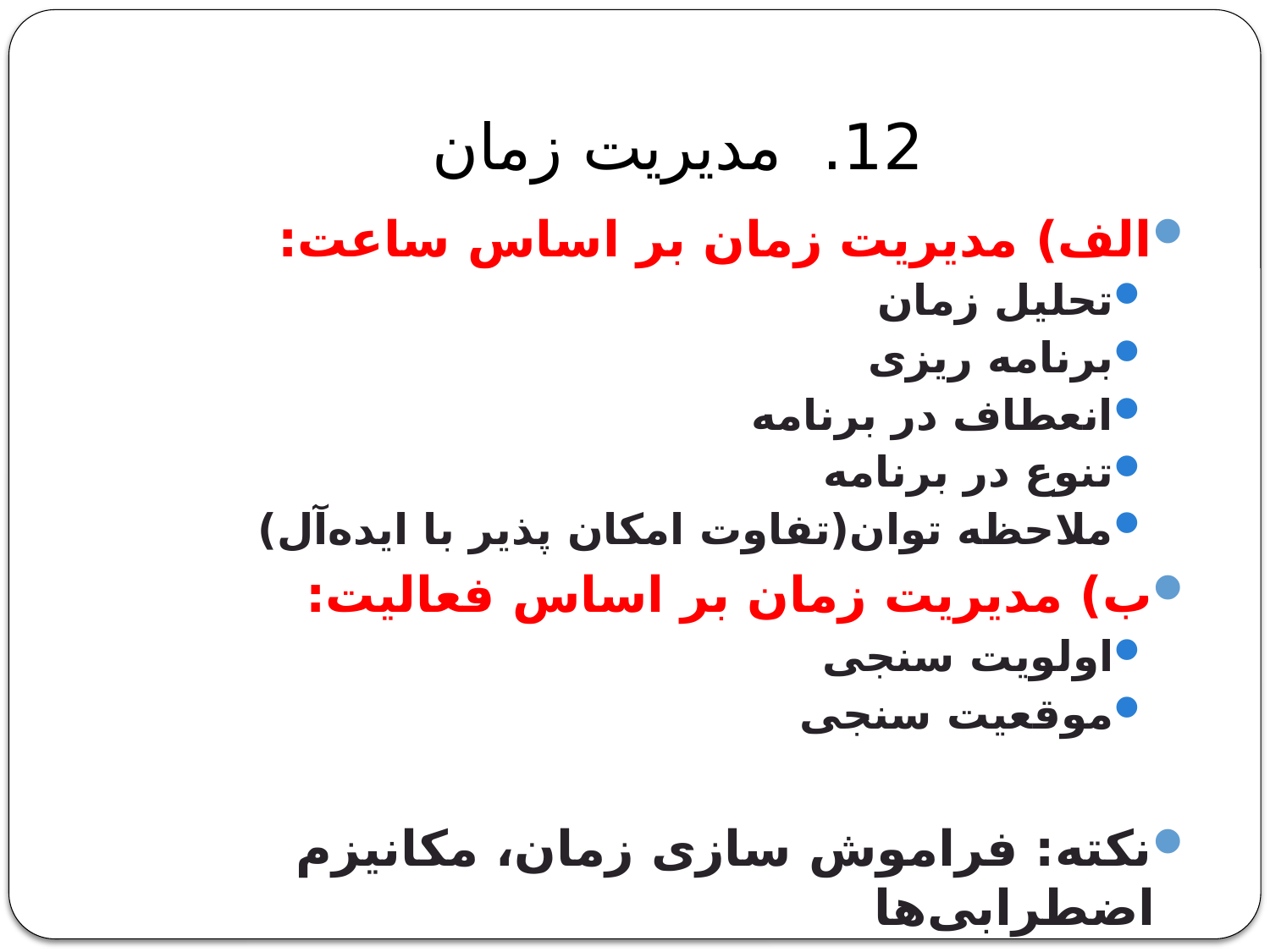

# 12.  مدیریت زمان
الف) مدیریت زمان بر اساس ساعت:
تحلیل زمان
برنامه ریزی
انعطاف در برنامه
تنوع در برنامه
ملاحظه توان(تفاوت امکان پذیر با ایده‌آل)
ب) مدیریت زمان بر اساس فعالیت:
اولویت سنجی
موقعیت سنجی

نکته: فراموش سازی زمان، مکانیزم اضطرابی‌ها